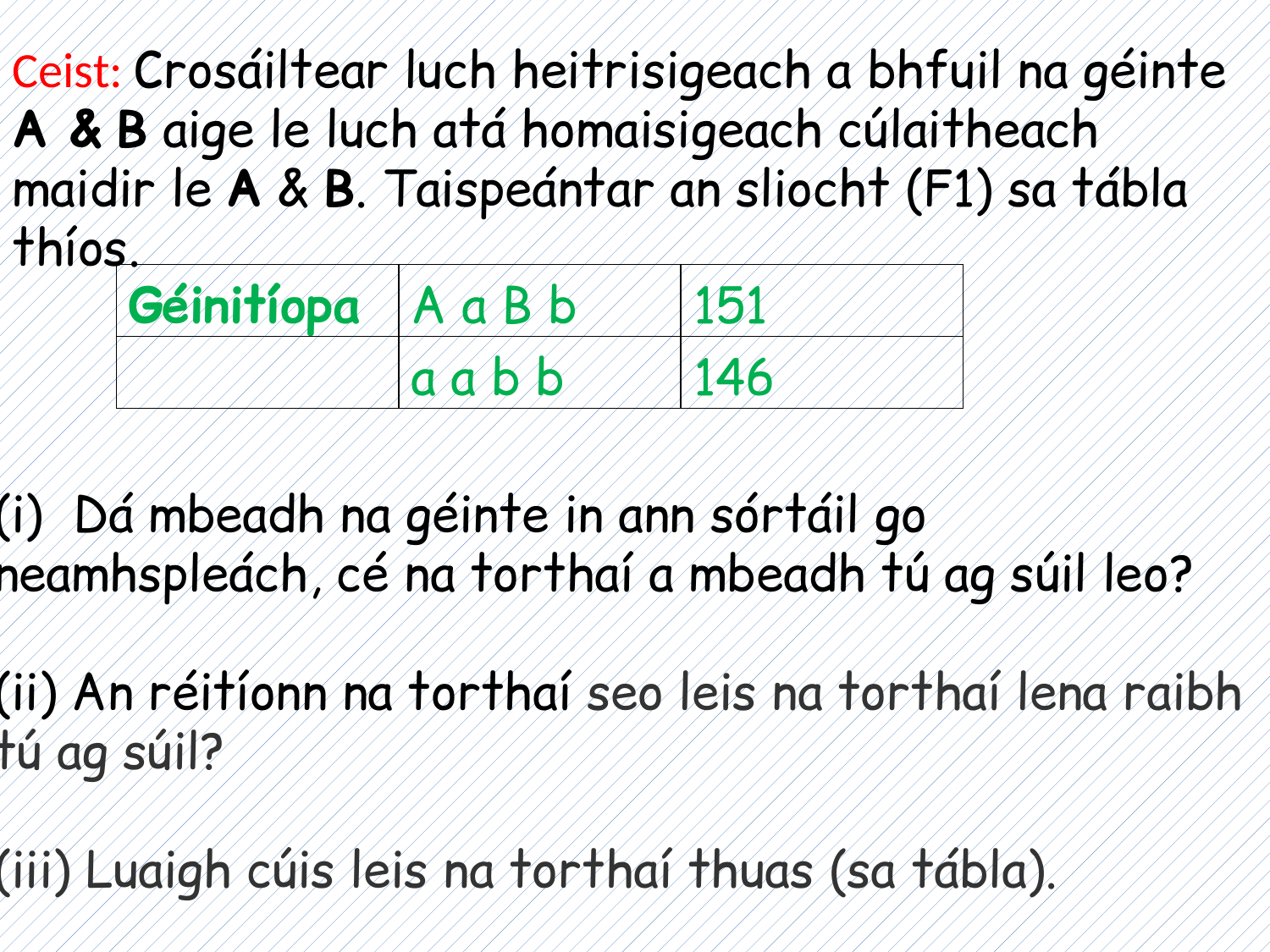

Ceist: Crosáiltear luch heitrisigeach a bhfuil na géinte A & B aige le luch atá homaisigeach cúlaitheach maidir le A & B. Taispeántar an sliocht (F1) sa tábla thíos.
| Géinitíopa | A a B b | 151 |
| --- | --- | --- |
|  | a a b b | 146 |
Dá mbeadh na géinte in ann sórtáil go
neamhspleách, cé na torthaí a mbeadh tú ag súil leo?

(ii) An réitíonn na torthaí seo leis na torthaí lena raibh
tú ag súil?

(iii) Luaigh cúis leis na torthaí thuas (sa tábla).